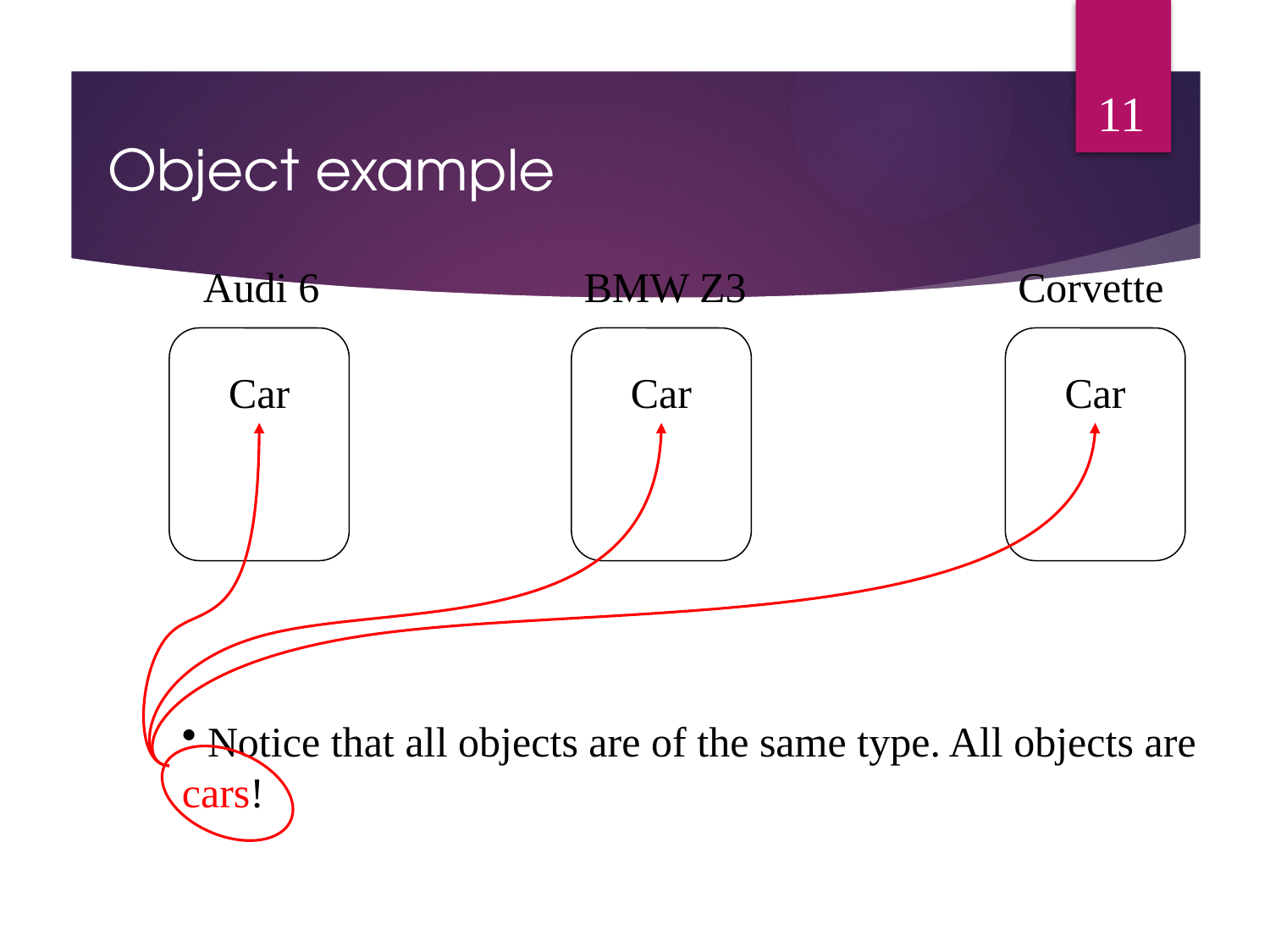

# Object example
11
Audi 6
BMW Z3
Corvette

Car
Car
Car
 Notice that all objects are of the same type. All objects are cars!